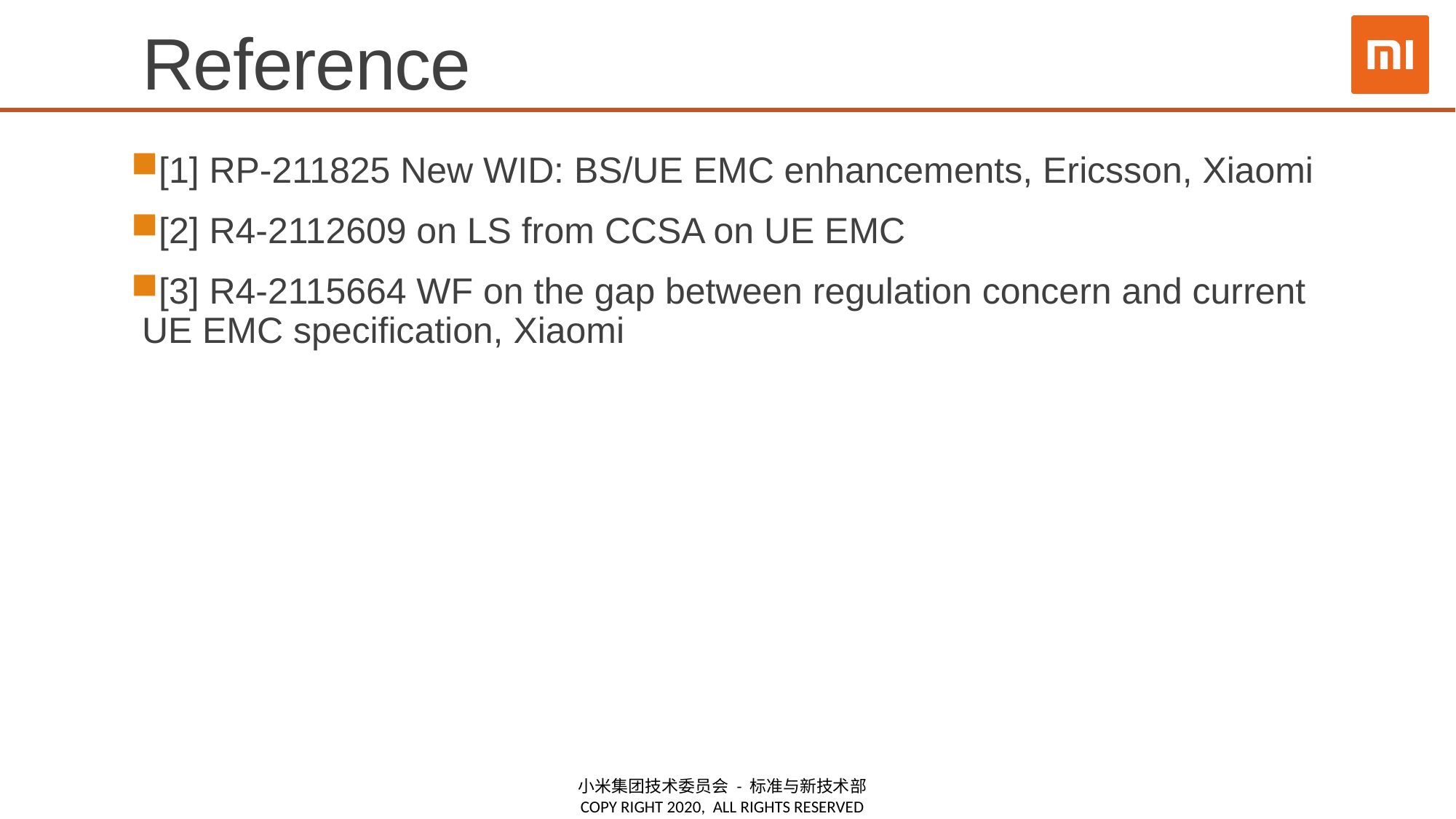

# Reference
[1] RP-211825 New WID: BS/UE EMC enhancements, Ericsson, Xiaomi
[2] R4-2112609 on LS from CCSA on UE EMC
[3] R4-2115664 WF on the gap between regulation concern and current UE EMC specification, Xiaomi